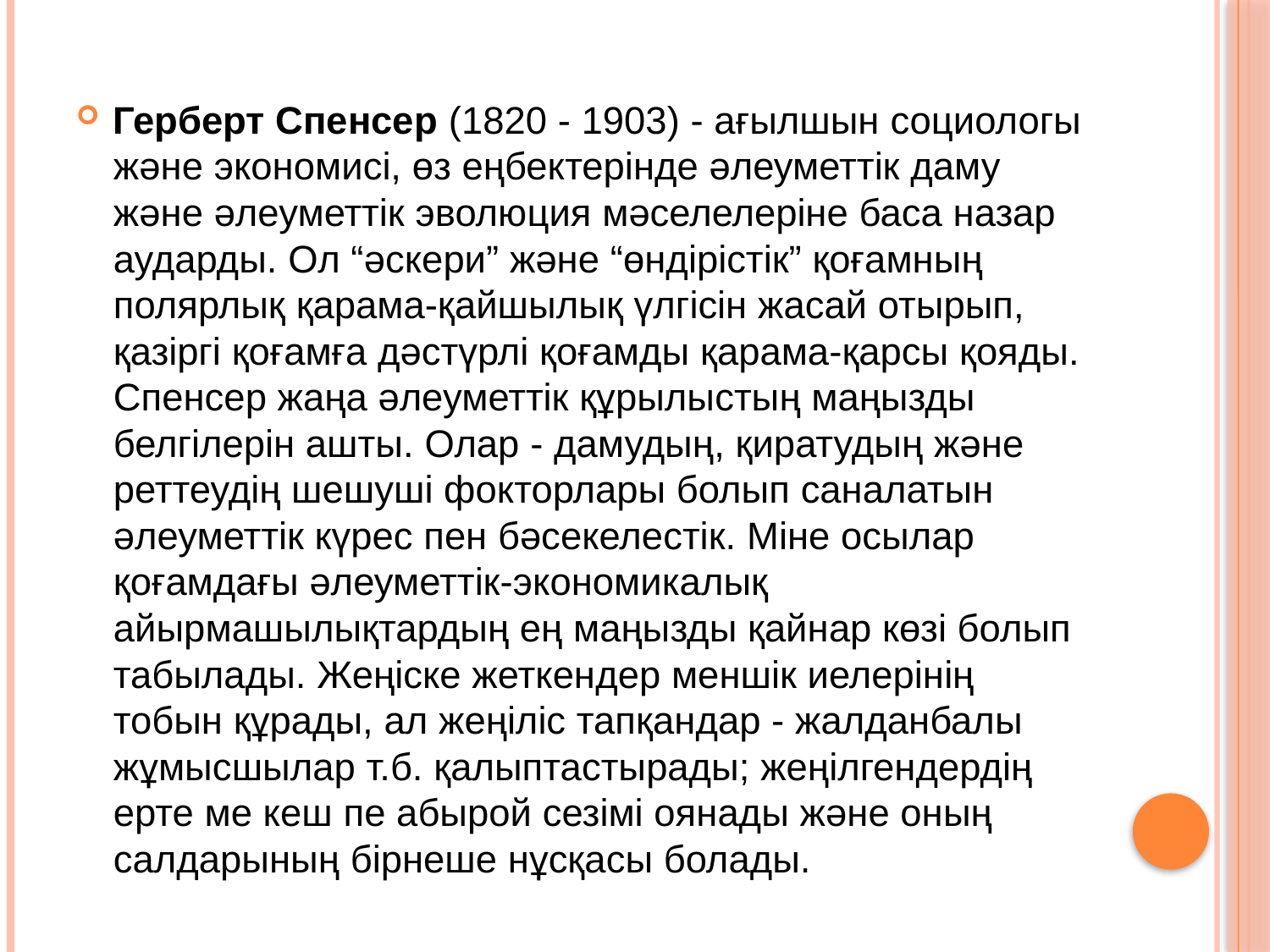

Герберт Спенсер (1820 - 1903) - ағылшын социологы және экономисі, өз еңбектерінде әлеуметтік даму және әлеуметтік эволюция мәселелеріне баса назар аударды. Ол “әскери” және “өндірістік” қоғамның полярлық қарама-қайшылық үлгісін жасай отырып, қазіргі қоғамға дәстүрлі қоғамды қарама-қарсы қояды. Спенсер жаңа әлеуметтік құрылыстың маңызды белгілерін ашты. Олар - дамудың, қиратудың және реттеудің шешуші фокторлары болып саналатын әлеуметтік күрес пен бәсекелестік. Міне осылар қоғамдағы әлеуметтік-экономикалық айырмашылықтардың ең маңызды қайнар көзі болып табылады. Жеңіске жеткендер меншік иелерінің тобын құрады, ал жеңіліс тапқандар - жалданбалы жұмысшылар т.б. қалыптастырады; жеңілгендердің ерте ме кеш пе абырой сезімі оянады және оның салдарының бірнеше нұсқасы болады.